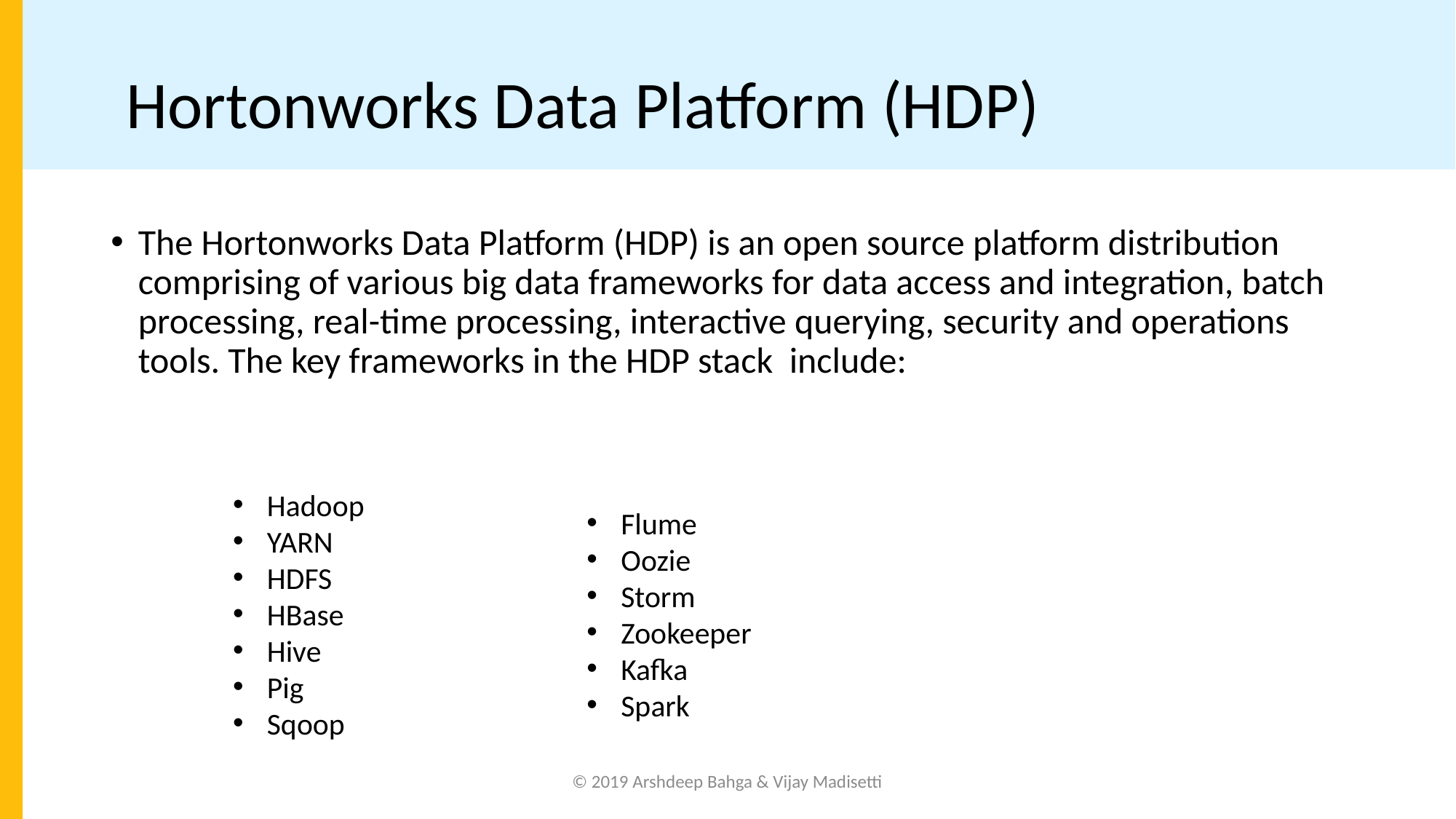

# Hortonworks Data Platform (HDP)
The Hortonworks Data Platform (HDP) is an open source platform distribution comprising of various big data frameworks for data access and integration, batch processing, real-time processing, interactive querying, security and operations tools. The key frameworks in the HDP stack  include:

Hadoop
YARN
HDFS
HBase
Hive
Pig
Sqoop
Flume
Oozie
Storm
Zookeeper
Kafka
Spark
© 2019 Arshdeep Bahga & Vijay Madisetti